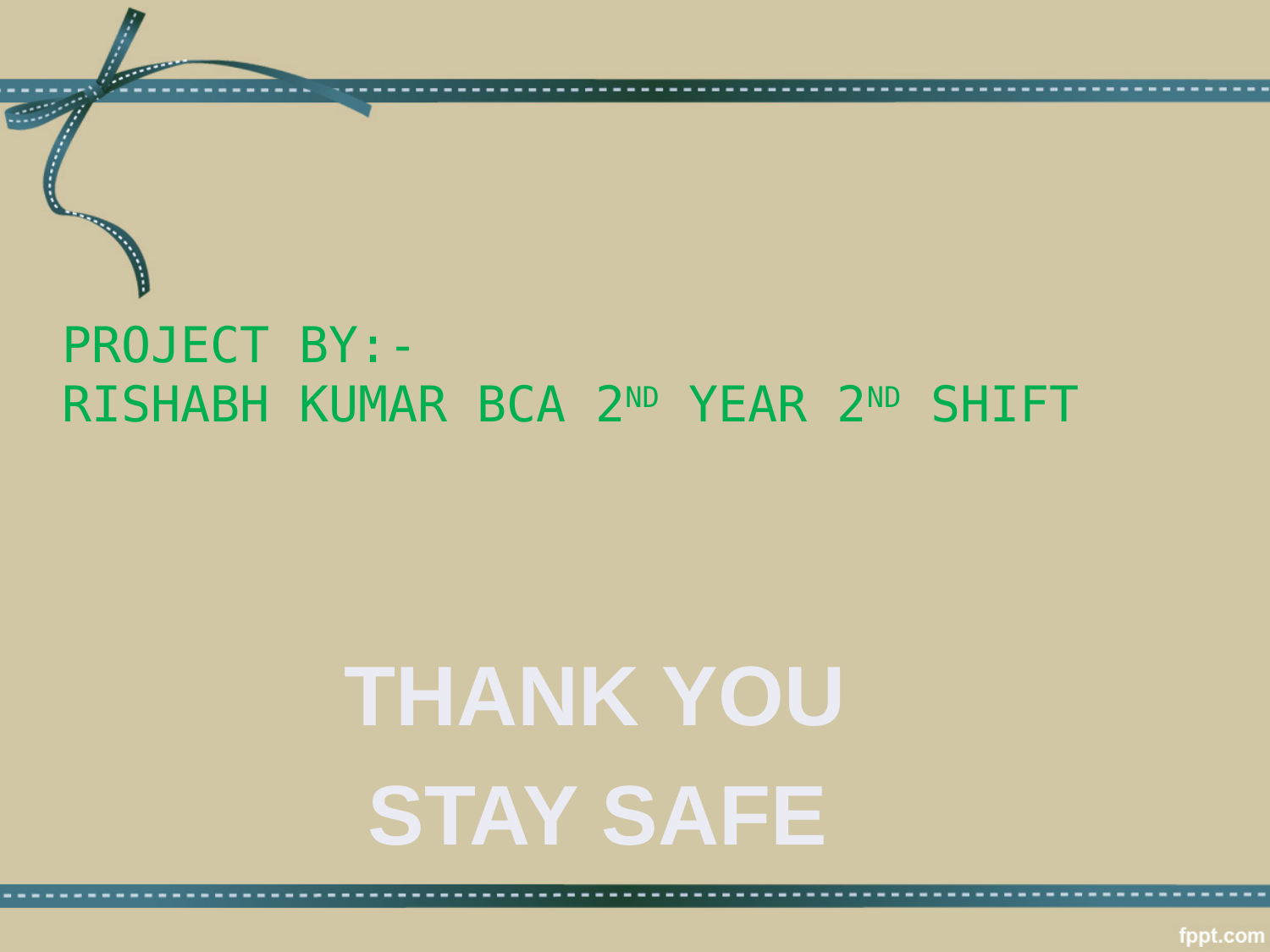

PROJECT BY:-
RISHABH KUMAR BCA 2ND YEAR 2ND SHIFT
THANK YOU
STAY SAFE